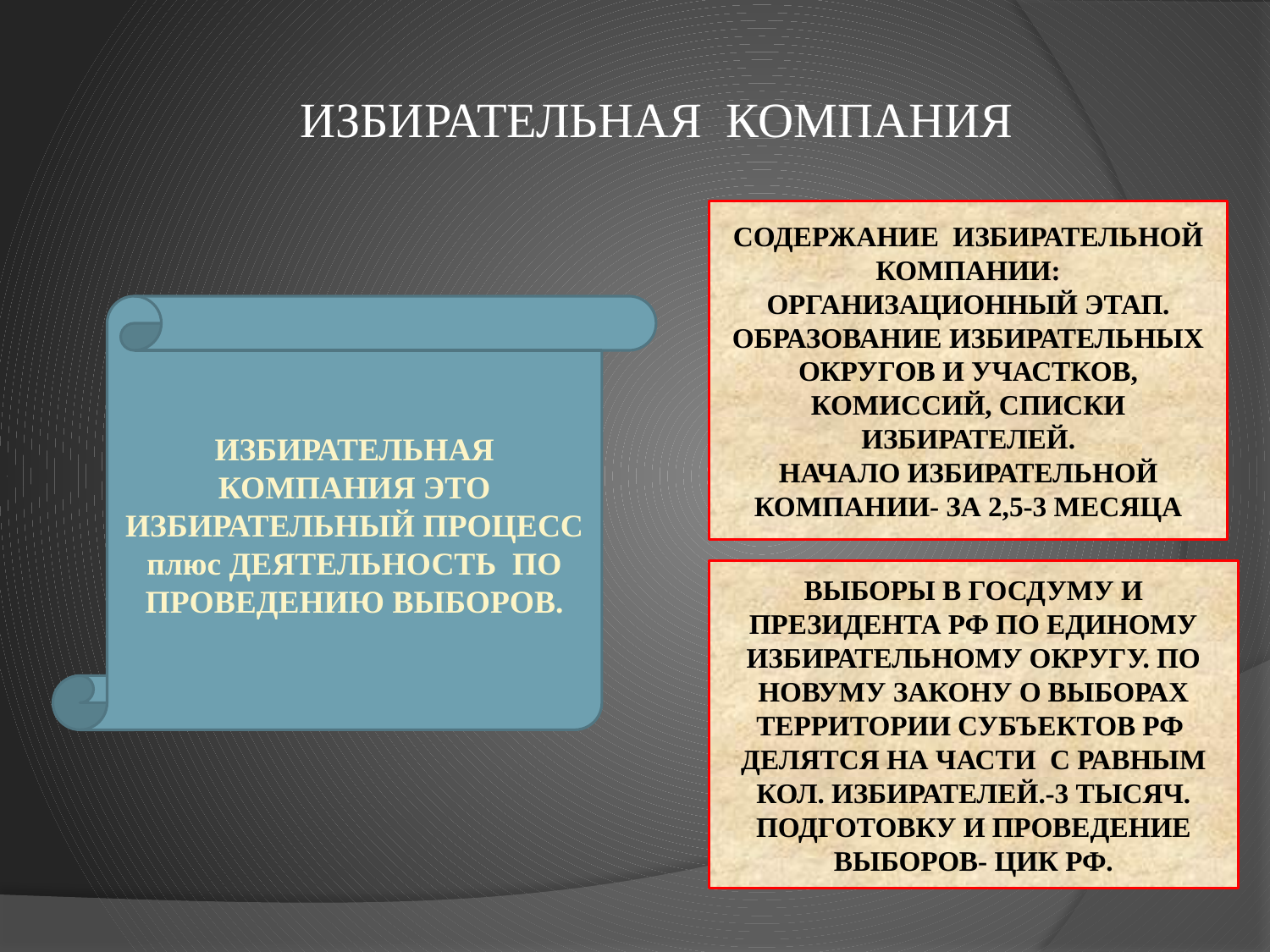

# ИЗБИРАТЕЛЬНАЯ  КОМПАНИЯ
СОДЕРЖАНИЕ  ИЗБИРАТЕЛЬНОЙ КОМПАНИИ: ОРГАНИЗАЦИОННЫЙ ЭТАП.
ОБРАЗОВАНИЕ ИЗБИРАТЕЛЬНЫХ ОКРУГОВ И УЧАСТКОВ, КОМИССИЙ, СПИСКИ ИЗБИРАТЕЛЕЙ.
НАЧАЛО ИЗБИРАТЕЛЬНОЙ КОМПАНИИ- ЗА 2,5-3 МЕСЯЦА

ИЗБИРАТЕЛЬНАЯ КОМПАНИЯ ЭТО ИЗБИРАТЕЛЬНЫЙ ПРОЦЕСС плюс ДЕЯТЕЛЬНОСТЬ  ПО ПРОВЕДЕНИЮ ВЫБОРОВ.
ВЫБОРЫ В ГОСДУМУ И ПРЕЗИДЕНТА РФ ПО ЕДИНОМУ ИЗБИРАТЕЛЬНОМУ ОКРУГУ. ПО НОВУМУ ЗАКОНУ О ВЫБОРАХ ТЕРРИТОРИИ СУБЪЕКТОВ РФ  ДЕЛЯТСЯ НА ЧАСТИ  С РАВНЫМ КОЛ. ИЗБИРАТЕЛЕЙ.-3 ТЫСЯЧ.
ПОДГОТОВКУ И ПРОВЕДЕНИЕ ВЫБОРОВ- ЦИК РФ.